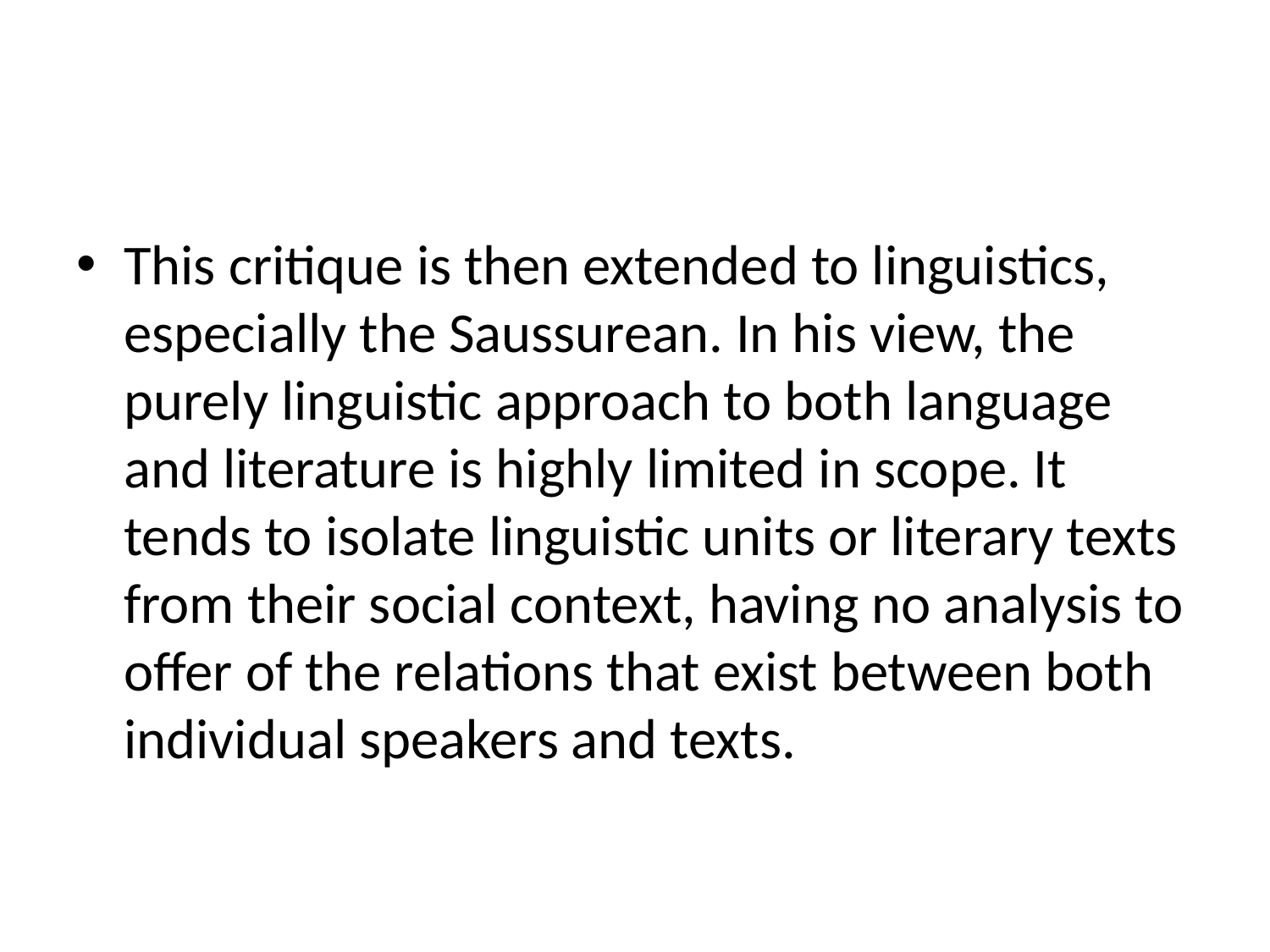

#
This critique is then extended to linguistics, especially the Saussurean. In his view, the purely linguistic approach to both language and literature is highly limited in scope. It tends to isolate linguistic units or literary texts from their social context, having no analysis to offer of the relations that exist between both individual speakers and texts.